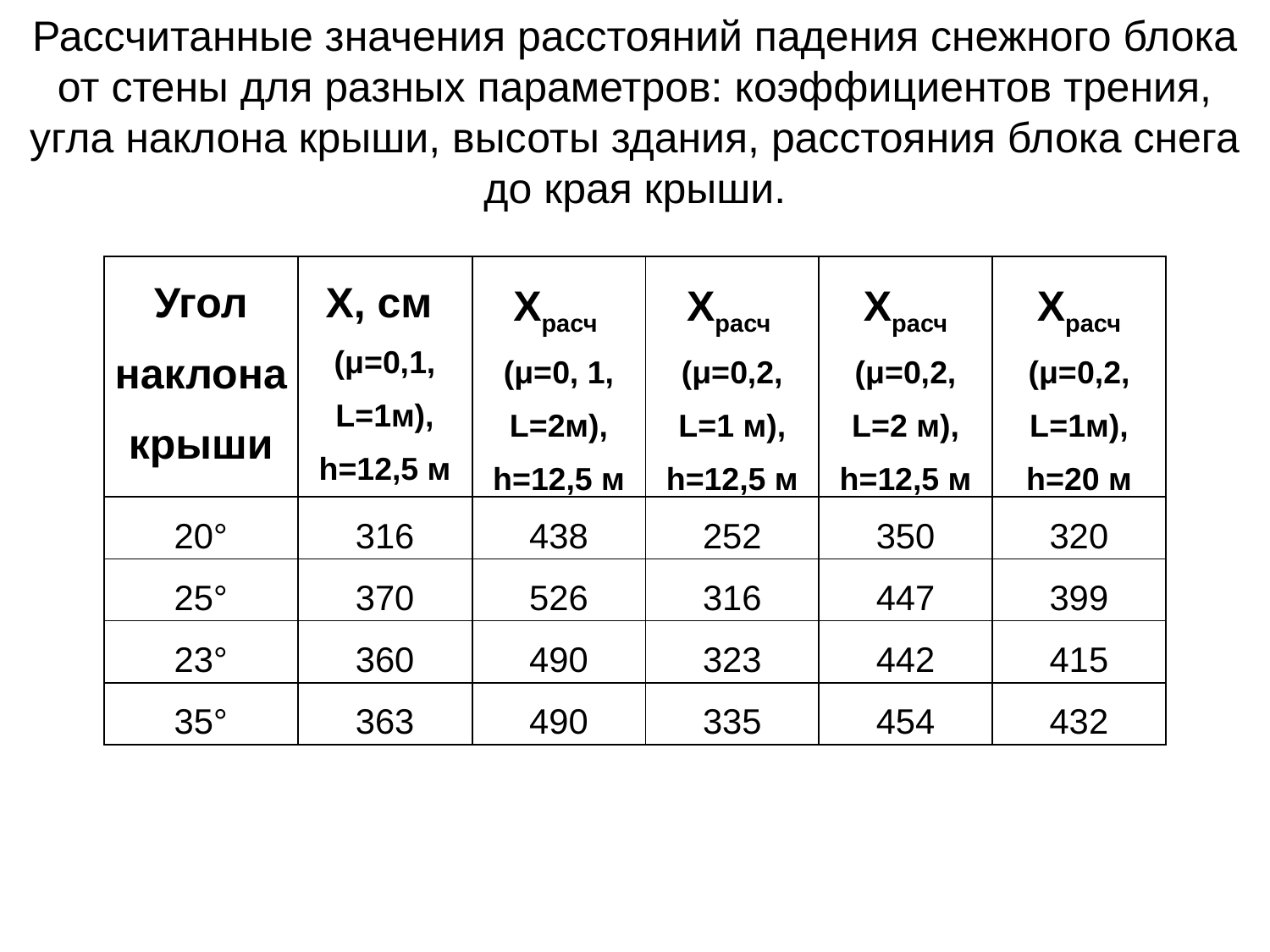

Рассчитанные значения расстояний падения снежного блока от стены для разных параметров: коэффициентов трения, угла наклона крыши, высоты здания, расстояния блока снега до края крыши.
| Угол наклона крыши | X, см (μ=0,1, L=1м), h=12,5 м | Храсч (μ=0, 1, L=2м), h=12,5 м | Храсч (μ=0,2, L=1 м), h=12,5 м | Храсч (μ=0,2, L=2 м), h=12,5 м | Храсч (μ=0,2, L=1м), h=20 м |
| --- | --- | --- | --- | --- | --- |
| 20° | 316 | 438 | 252 | 350 | 320 |
| 25° | 370 | 526 | 316 | 447 | 399 |
| 23° | 360 | 490 | 323 | 442 | 415 |
| 35° | 363 | 490 | 335 | 454 | 432 |